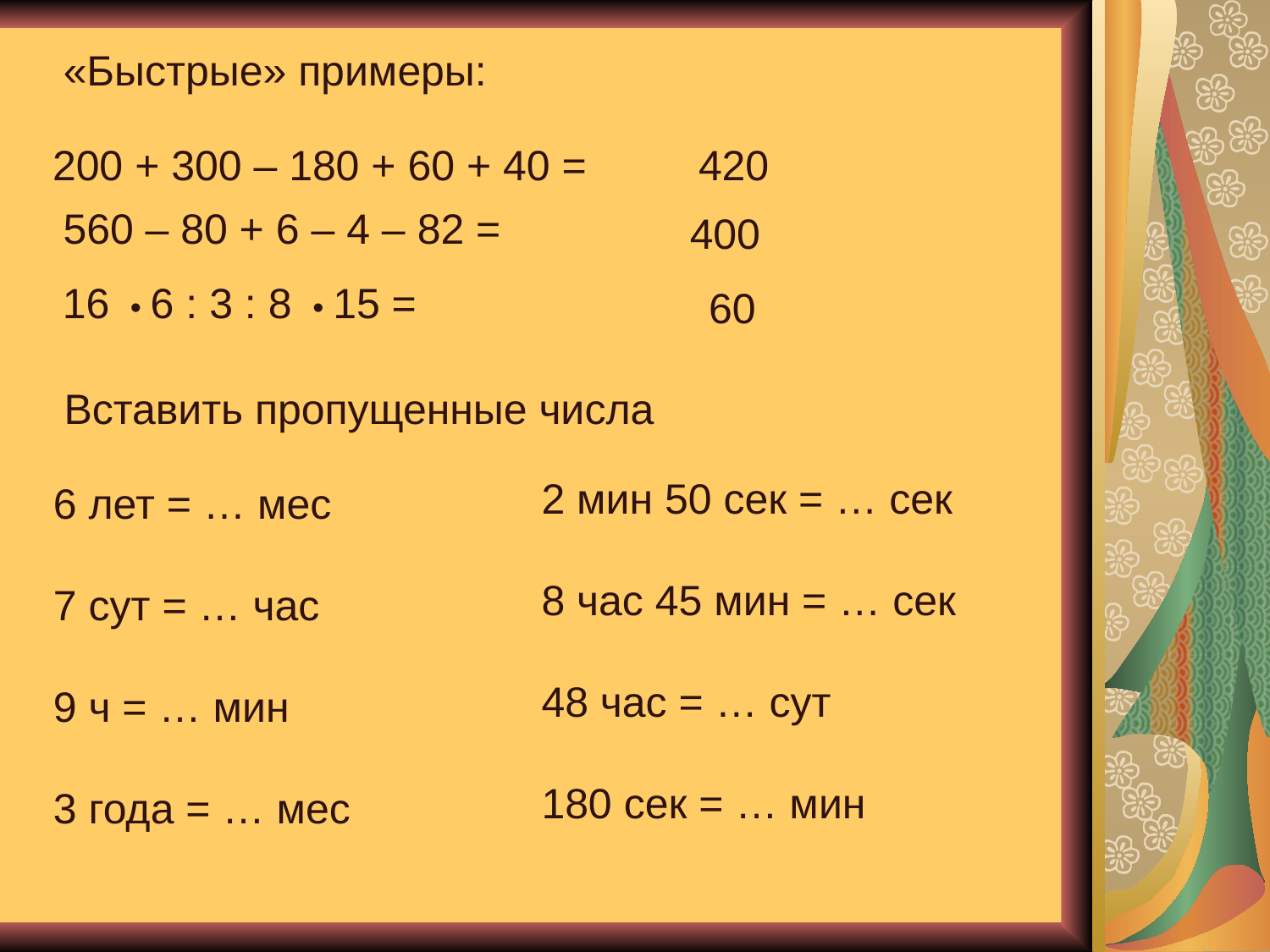

«Быстрые» примеры:
200 + 300 – 180 + 60 + 40 =
420
560 – 80 + 6 – 4 – 82 =
400
16  • 6 : 3 : 8  • 15 =
60
Вставить пропущенные числа
2 мин 50 сек = … сек

8 час 45 мин = … сек

48 час = … сут

180 сек = … мин
6 лет = … мес

7 сут = … час

9 ч = … мин

3 года = … мес